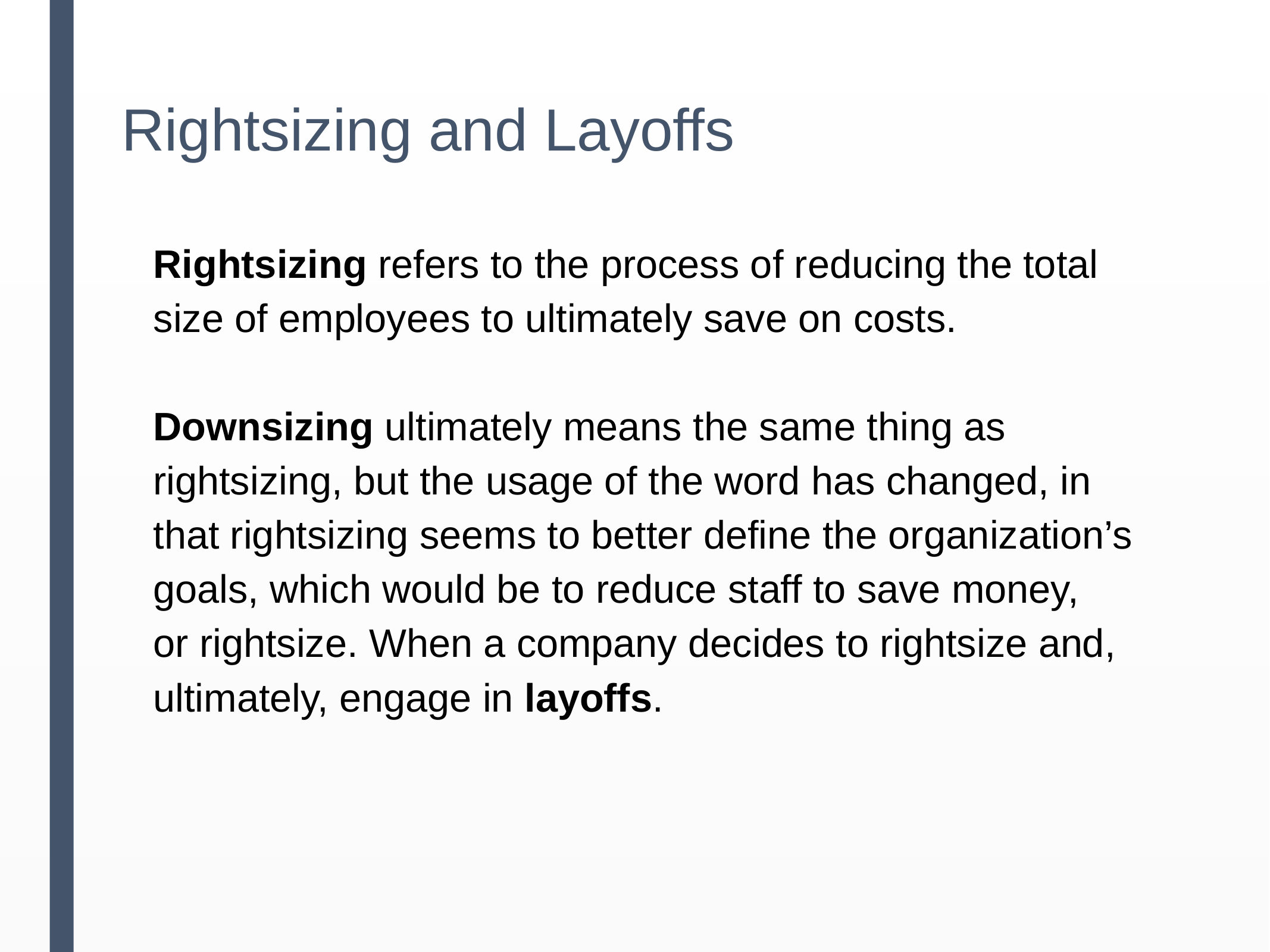

# Rightsizing and Layoffs
Rightsizing refers to the process of reducing the total size of employees to ultimately save on costs. 
Downsizing ultimately means the same thing as rightsizing, but the usage of the word has changed, in that rightsizing seems to better define the organization’s goals, which would be to reduce staff to save money, or rightsize. When a company decides to rightsize and, ultimately, engage in layoffs.